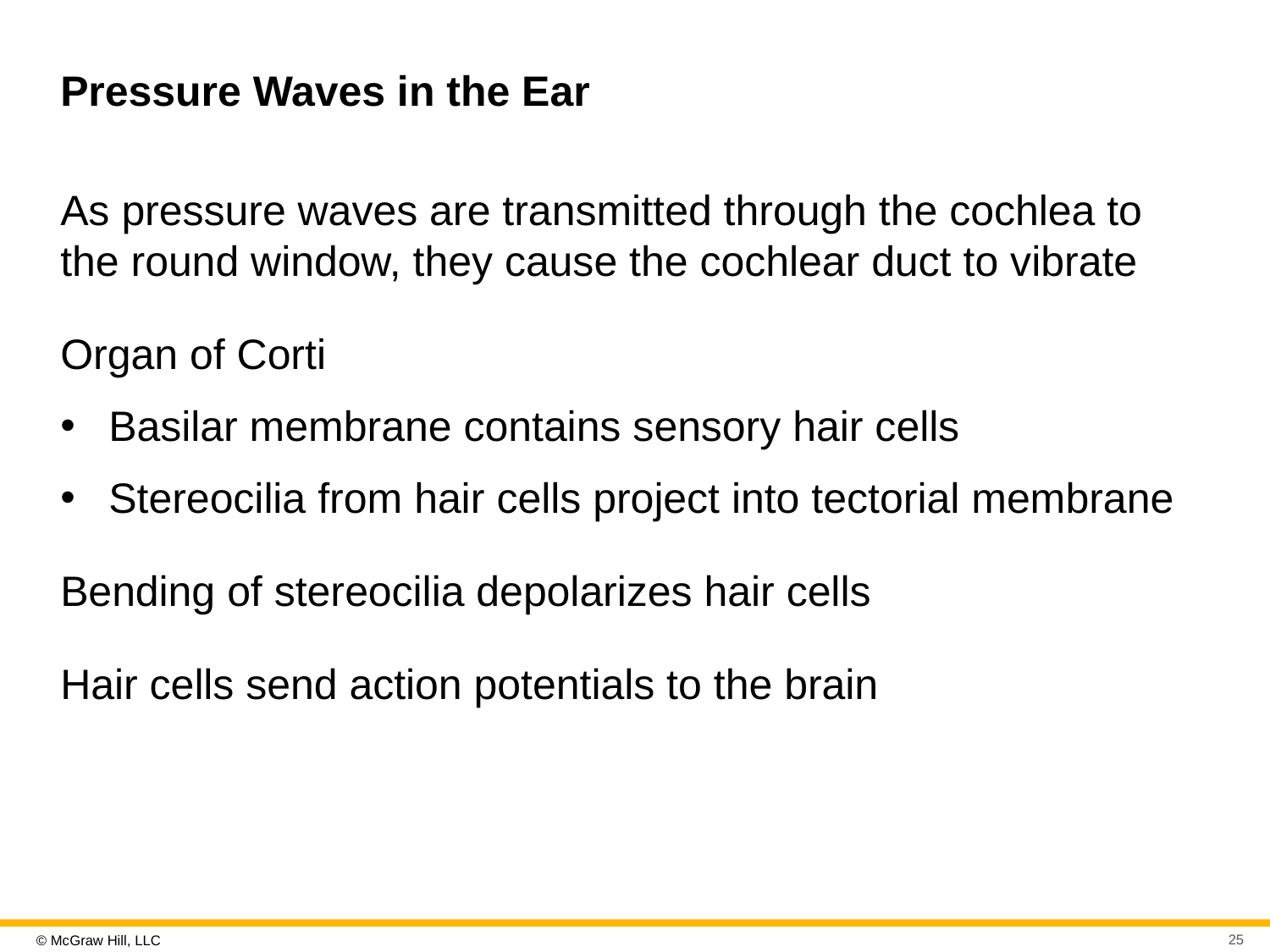

# Pressure Waves in the Ear
As pressure waves are transmitted through the cochlea to the round window, they cause the cochlear duct to vibrate
Organ of Corti
Basilar membrane contains sensory hair cells
Stereocilia from hair cells project into tectorial membrane
Bending of stereocilia depolarizes hair cells
Hair cells send action potentials to the brain
25